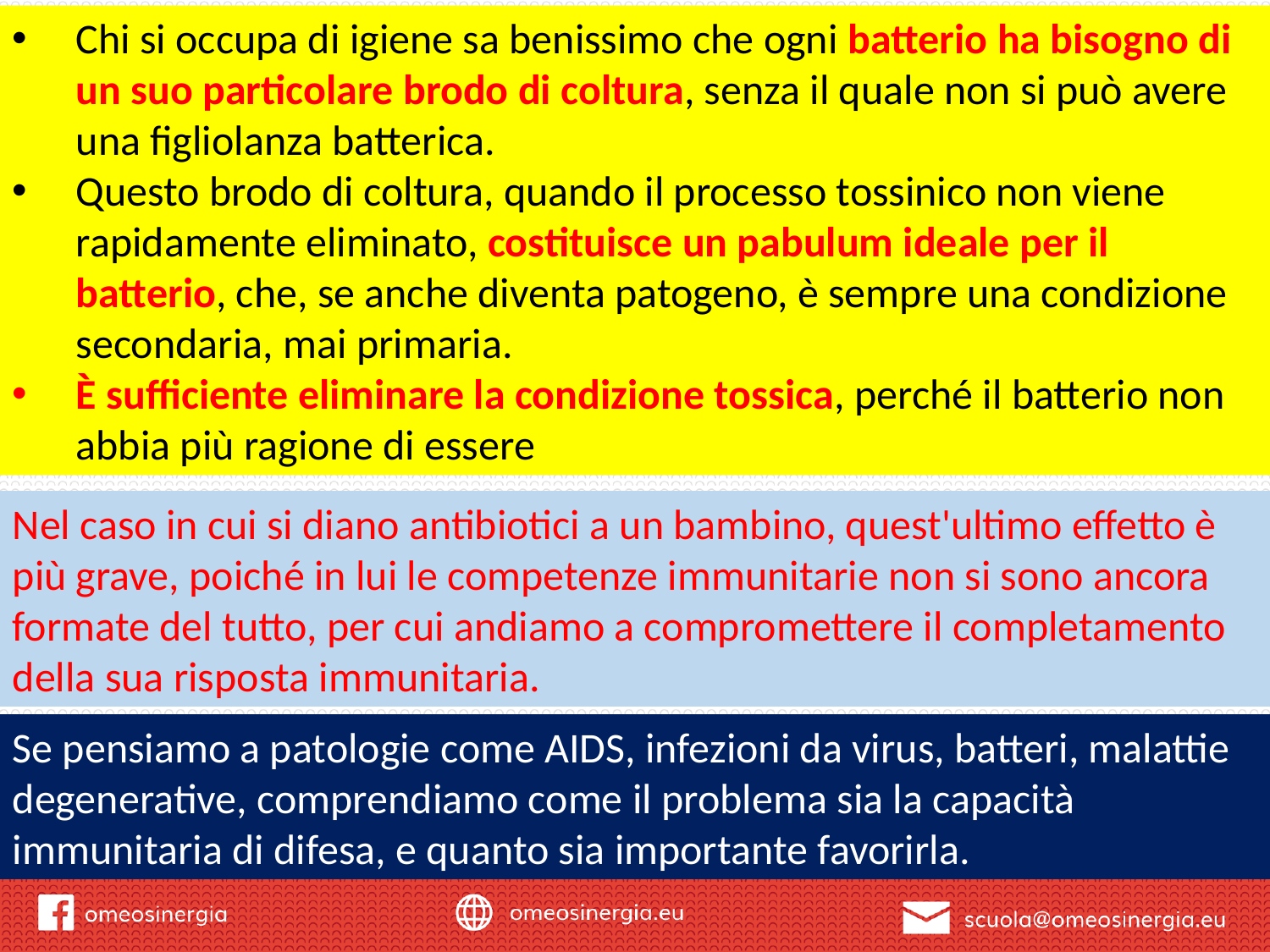

Chi si occupa di igiene sa benissimo che ogni batterio ha bisogno di un suo particolare brodo di coltura, senza il quale non si può avere una figliolanza batterica.
Questo brodo di coltura, quando il processo tossinico non viene rapidamente eliminato, costituisce un pabulum ideale per il batterio, che, se anche diventa patogeno, è sempre una condizione secondaria, mai primaria.
È sufficiente eliminare la condizione tossica, perché il batterio non abbia più ragione di essere
Nel caso in cui si diano antibiotici a un bambino, quest'ultimo effetto è più grave, poiché in lui le competenze immunitarie non si sono ancora formate del tutto, per cui andiamo a compromettere il completamento della sua risposta immunitaria.
Se pensiamo a patologie come AIDS, infezioni da virus, batteri, malattie degenerative, comprendiamo come il problema sia la capacità immunitaria di difesa, e quanto sia importante favorirla.